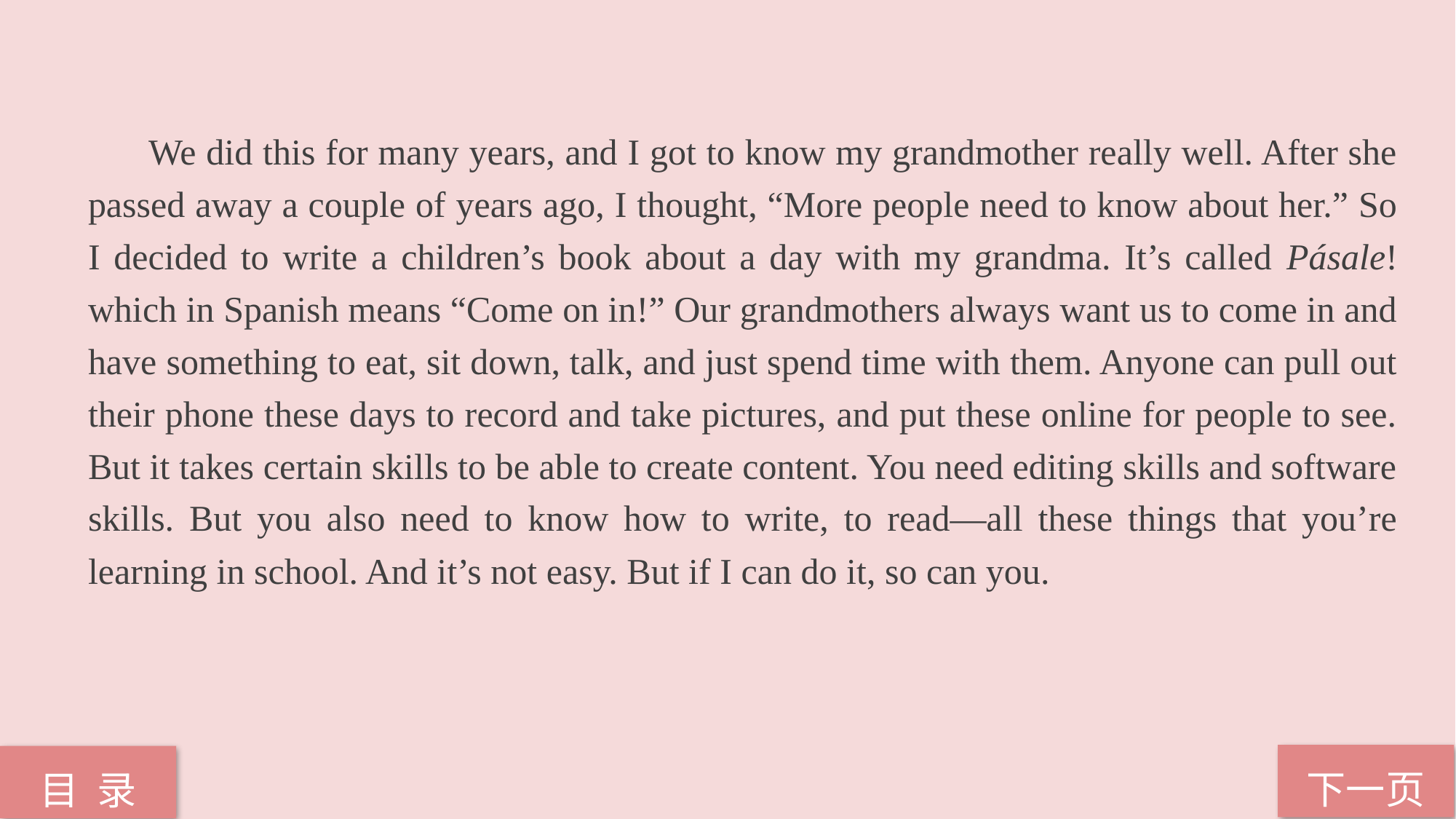

We did this for many years, and I got to know my grandmother really well. After she passed away a couple of years ago, I thought, “More people need to know about her.” So I decided to write a children’s book about a day with my grandma. It’s called Pásale! which in Spanish means “Come on in!” Our grandmothers always want us to come in and have something to eat, sit down, talk, and just spend time with them. Anyone can pull out their phone these days to record and take pictures, and put these online for people to see. But it takes certain skills to be able to create content. You need editing skills and software skills. But you also need to know how to write, to read—all these things that you’re learning in school. And it’s not easy. But if I can do it, so can you.